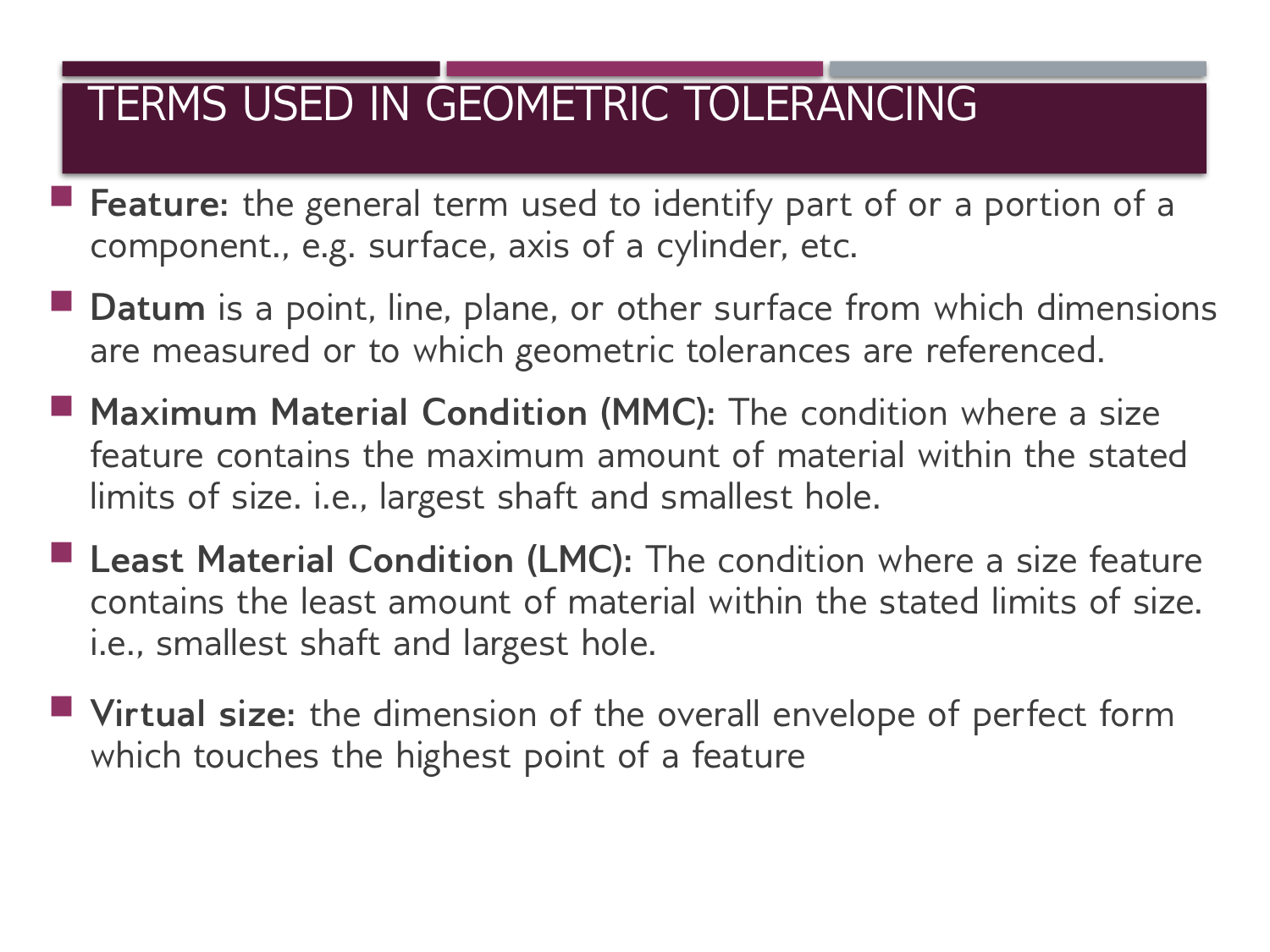

# Terms used in Geometric Tolerancing
Feature: the general term used to identify part of or a portion of a component., e.g. surface, axis of a cylinder, etc.
Datum is a point, line, plane, or other surface from which dimensions are measured or to which geometric tolerances are referenced.
Maximum Material Condition (MMC): The condition where a size feature contains the maximum amount of material within the stated limits of size. i.e., largest shaft and smallest hole.
Least Material Condition (LMC): The condition where a size feature contains the least amount of material within the stated limits of size. i.e., smallest shaft and largest hole.
Virtual size: the dimension of the overall envelope of perfect form which touches the highest point of a feature